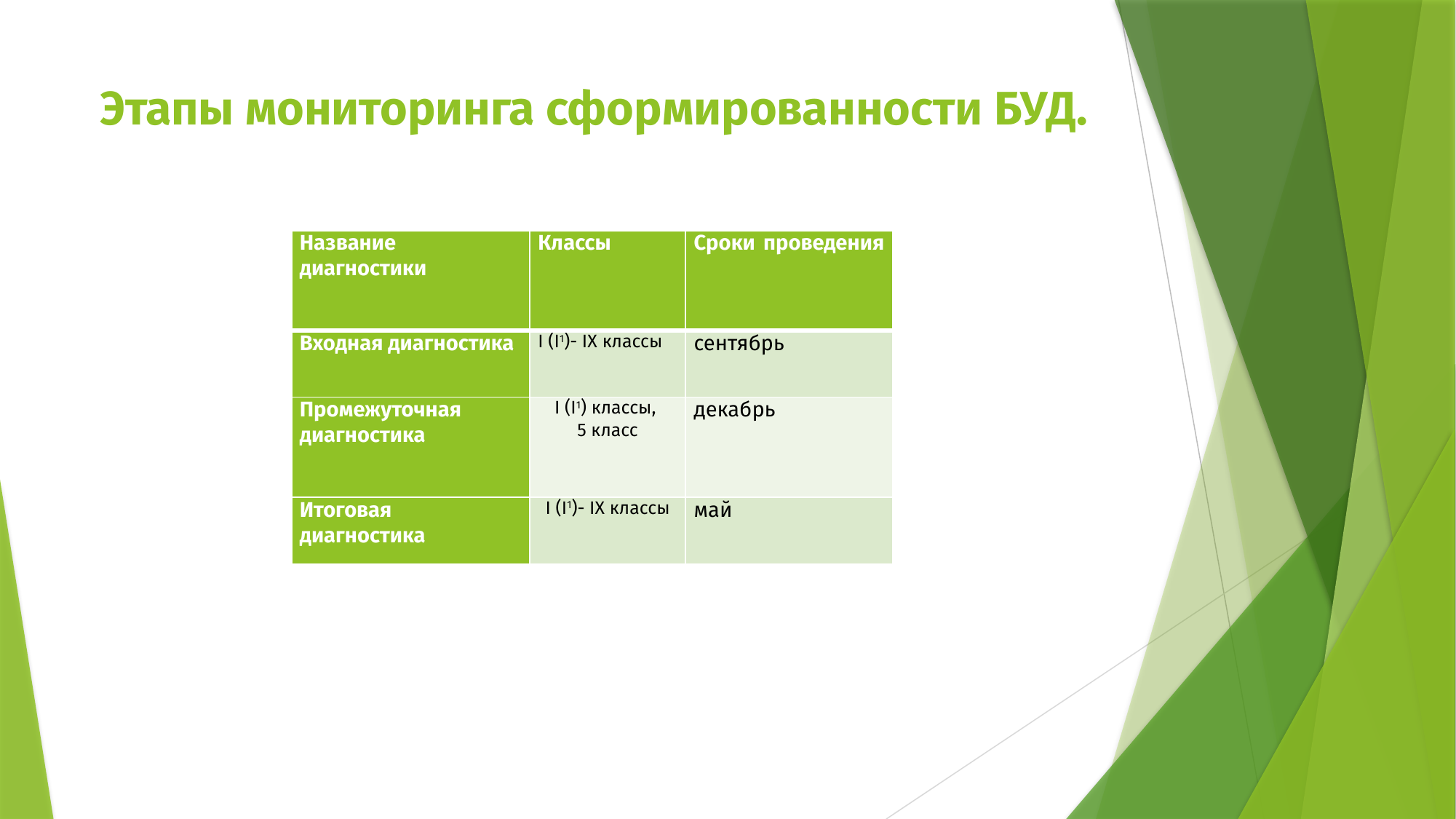

# Этапы мониторинга сформированности БУД.
| Название диагностики | Классы | Сроки проведения |
| --- | --- | --- |
| Входная диагностика | I (I1)- IX классы | сентябрь |
| Промежуточная диагностика | I (I1) классы, 5 класс | декабрь |
| Итоговая диагностика | I (I1)- IX классы | май |